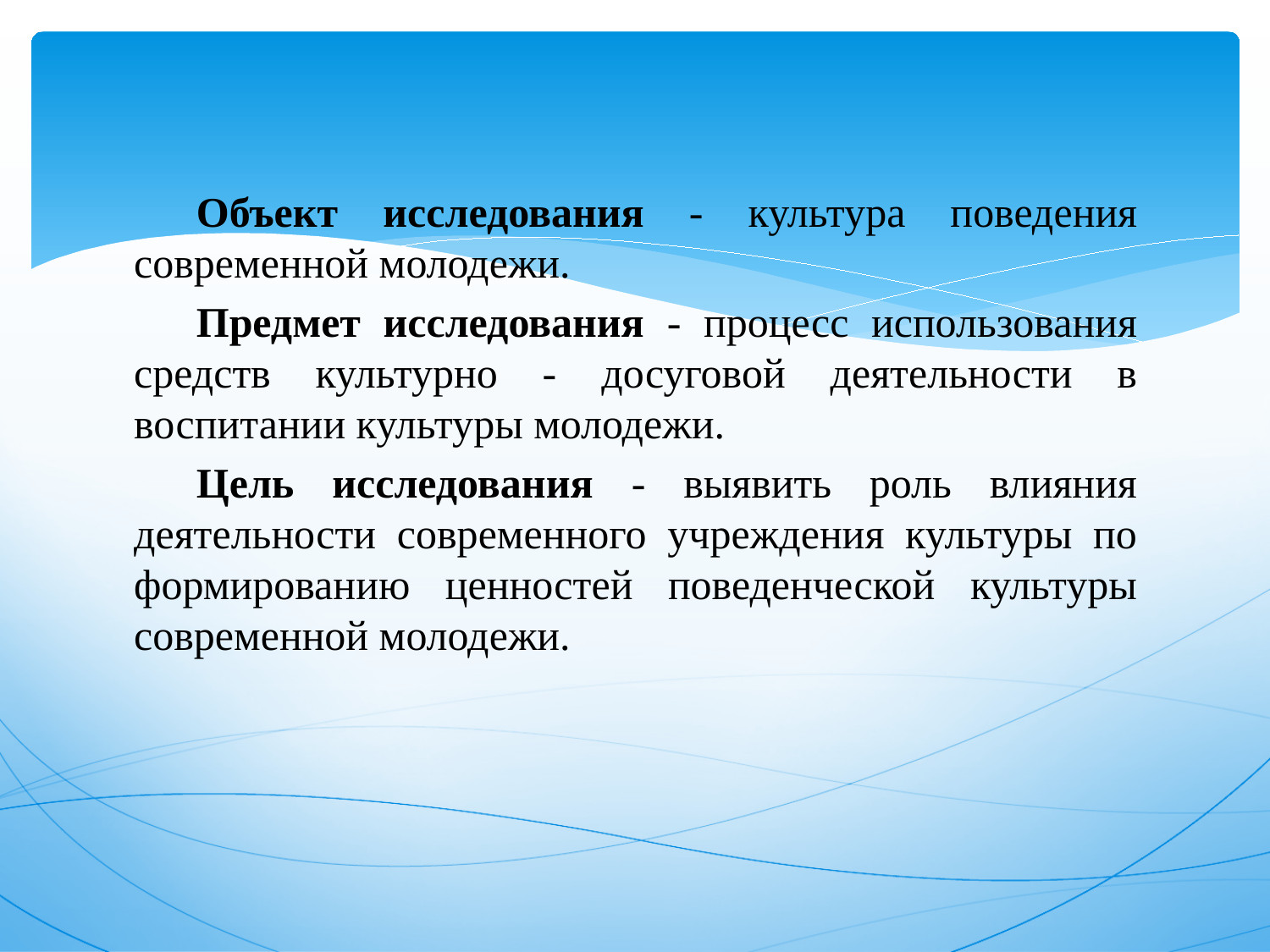

Объект исследования - культура поведения современной молодежи.
Предмет исследования - процесс использования средств культурно - досуговой деятельности в воспитании культуры молодежи.
Цель исследования - выявить роль влияния деятельности современного учреждения культуры по формированию ценностей поведенческой культуры современной молодежи.